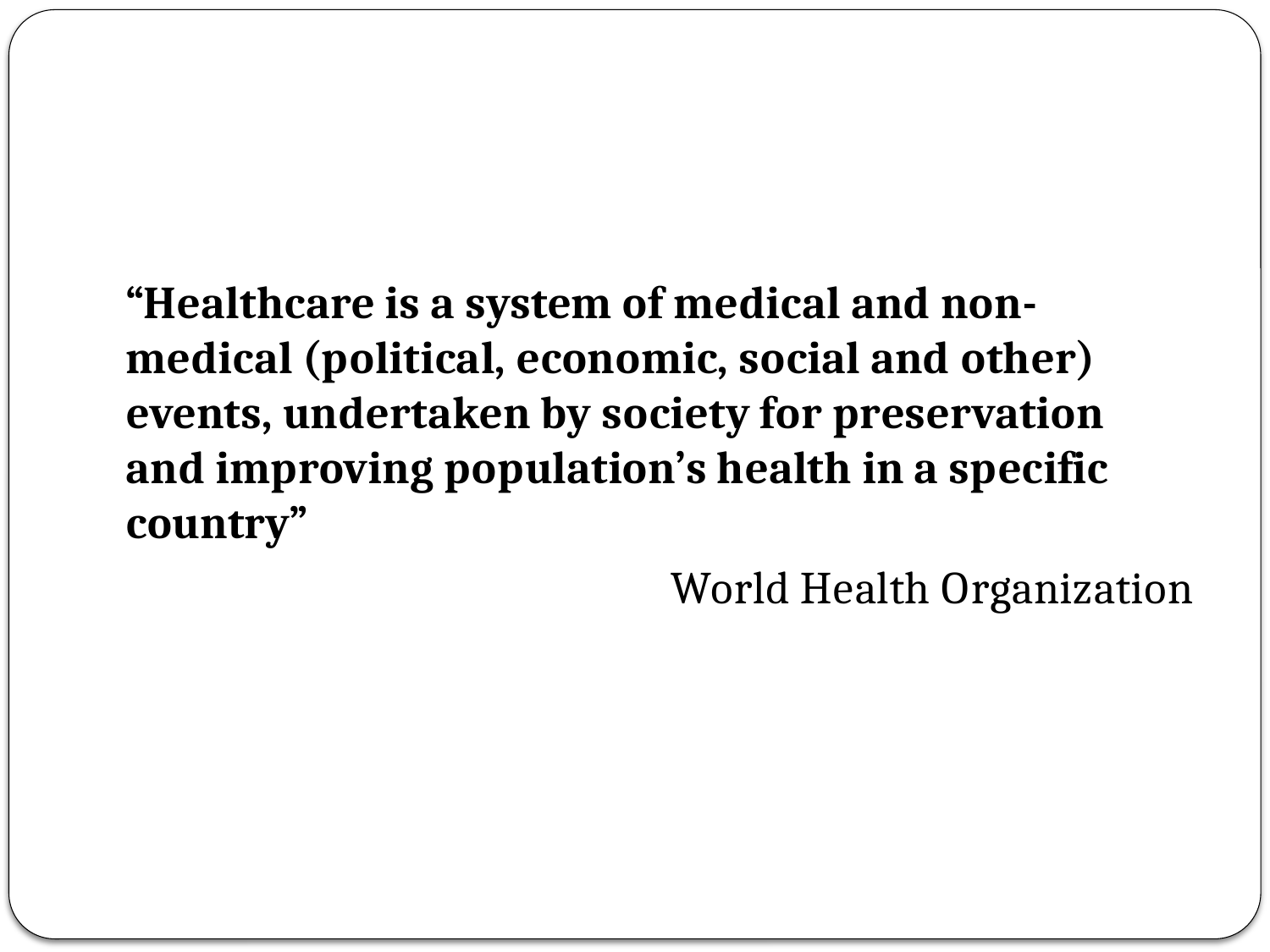

“Healthcare is a system of medical and non-medical (political, economic, social and other) events, undertaken by society for preservation and improving population’s health in a specific country”
World Health Organization